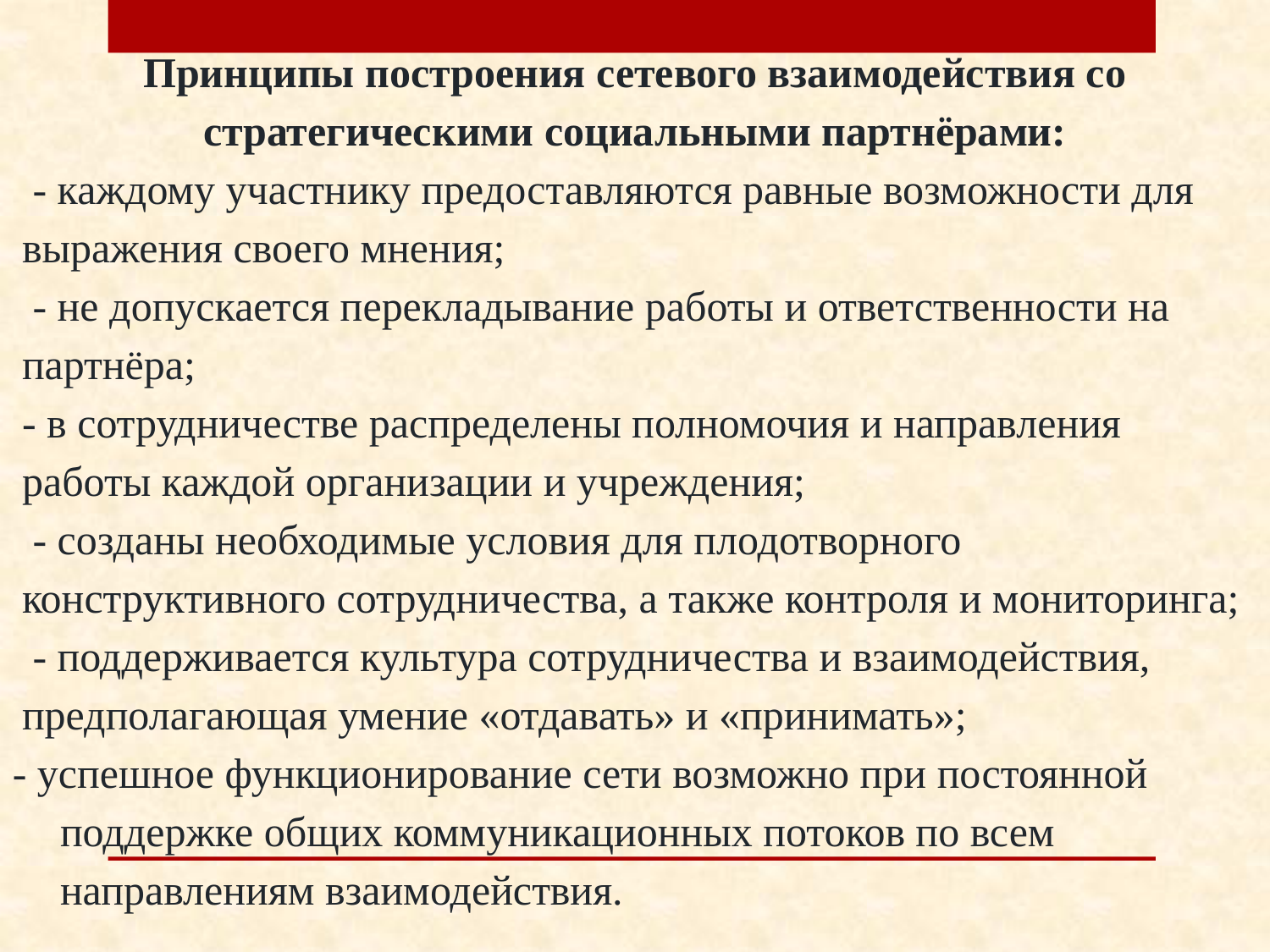

Принципы построения сетевого взаимодействия со стратегическими социальными партнёрами:
 - каждому участнику предоставляются равные возможности для выражения своего мнения;
 - не допускается перекладывание работы и ответственности на партнёра;
- в сотрудничестве распределены полномочия и направления работы каждой организации и учреждения;
 - созданы необходимые условия для плодотворного конструктивного сотрудничества, а также контроля и мониторинга;
 - поддерживается культура сотрудничества и взаимодействия,
предполагающая умение «отдавать» и «принимать»;
- успешное функционирование сети возможно при постоянной поддержке общих коммуникационных потоков по всем направлениям взаимодействия.